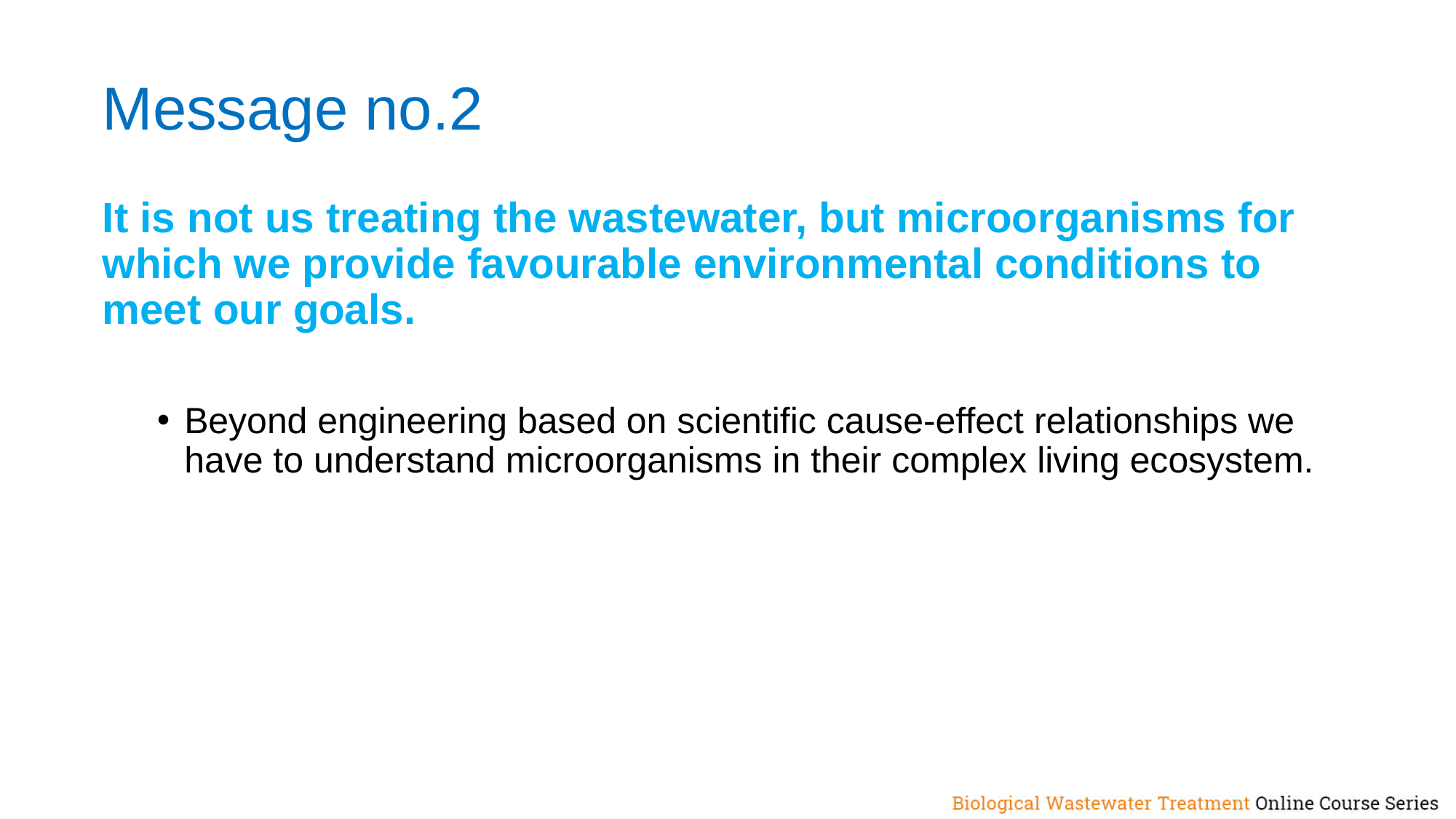

# Message no.2
It is not us treating the wastewater, but microorganisms for which we provide favourable environmental conditions to meet our goals.

Beyond engineering based on scientific cause-effect relationships we have to understand microorganisms in their complex living ecosystem.